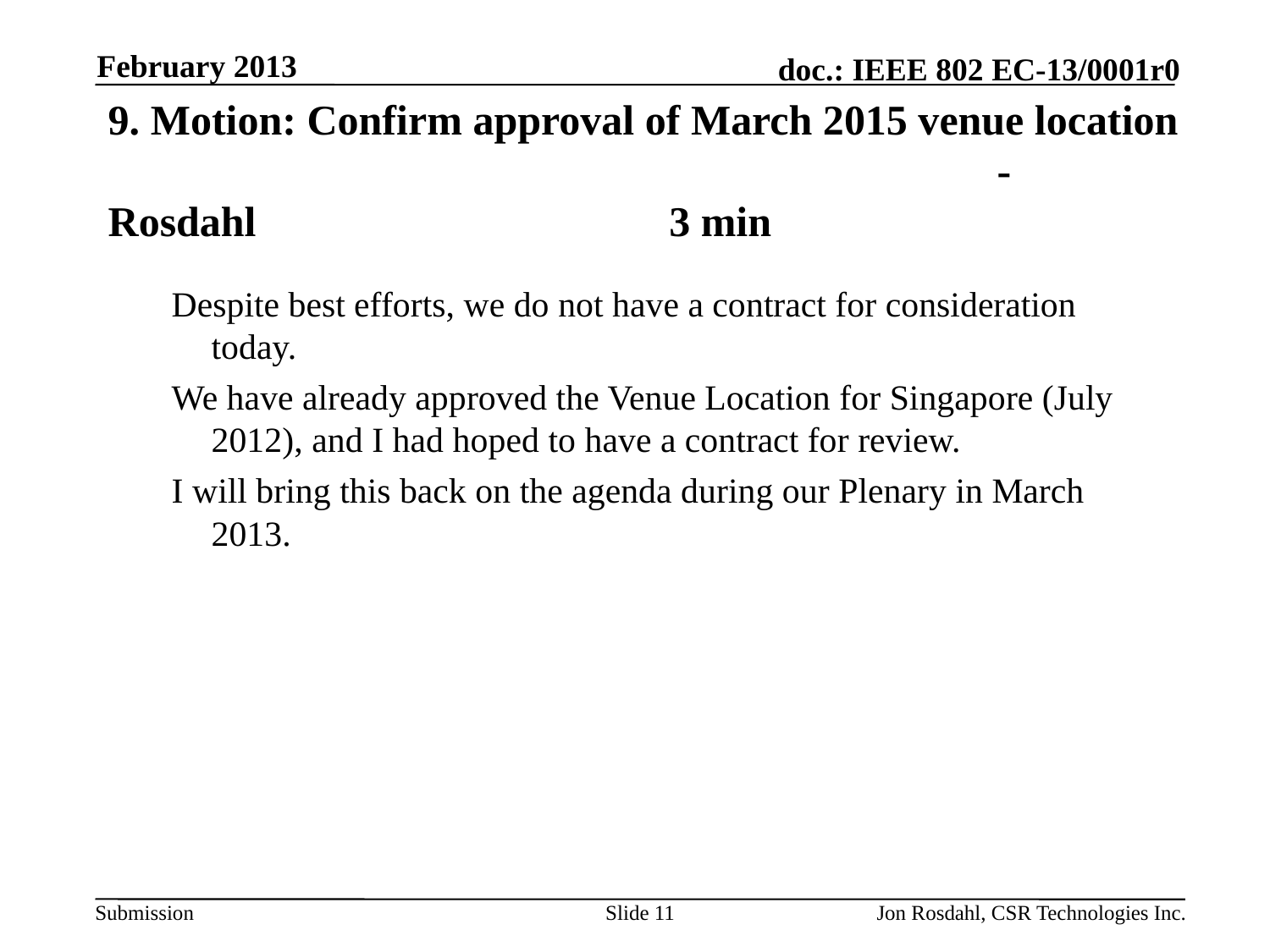

February 2013
# 9. Motion: Confirm approval of March 2015 venue location - Rosdahl                        	     3 min
Despite best efforts, we do not have a contract for consideration today.
We have already approved the Venue Location for Singapore (July 2012), and I had hoped to have a contract for review.
I will bring this back on the agenda during our Plenary in March 2013.
Slide 11
Jon Rosdahl, CSR Technologies Inc.